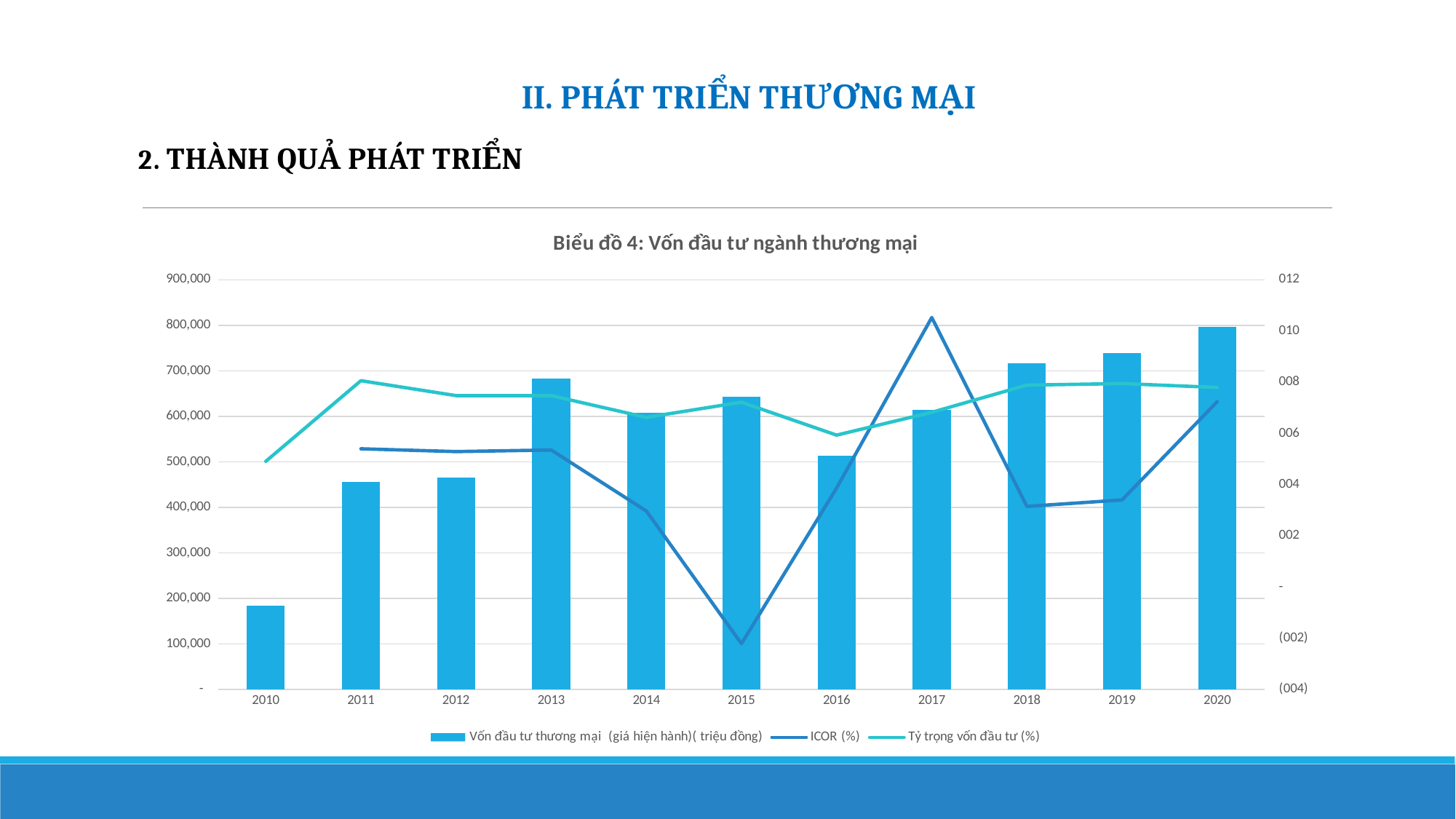

II. PHÁT TRIỂN THƯƠNG MẠI
2. THÀNH QUẢ PHÁT TRIỂN

### Chart: Biểu đồ 4: Vốn đầu tư ngành thương mại

| Category | Vốn đầu tư thương mại  (giá hiện hành)( triệu đồng) | ICOR (%) | Tỷ trọng vốn đầu tư (%) |
|---|---|---|---|
| 2010 | 184190.0 | None | 4.912781393363918 |
| 2011 | 456024.0 | 5.402429502059386 | 8.062010570224636 |
| 2012 | 465165.0 | 5.293722612596261 | 7.478393902110233 |
| 2013 | 683813.0 | 5.354908632625675 | 7.478396670109784 |
| 2014 | 607496.0 | 2.971876771274677 | 6.628814703386141 |
| 2015 | 643577.0 | -2.2086748443453206 | 7.221052206393036 |
| 2016 | 513904.0 | 3.8657319587628867 | 5.935537492289001 |
| 2017 | 614200.0 | 10.528309523809524 | 6.827336959536301 |
| 2018 | 716534.0 | 3.1507108433734943 | 7.888555685551219 |
| 2019 | 739543.0 | 3.403954248366013 | 7.949254565584255 |
| 2020 | 797180.0 | 7.240360559456842 | 7.797447514095325 |